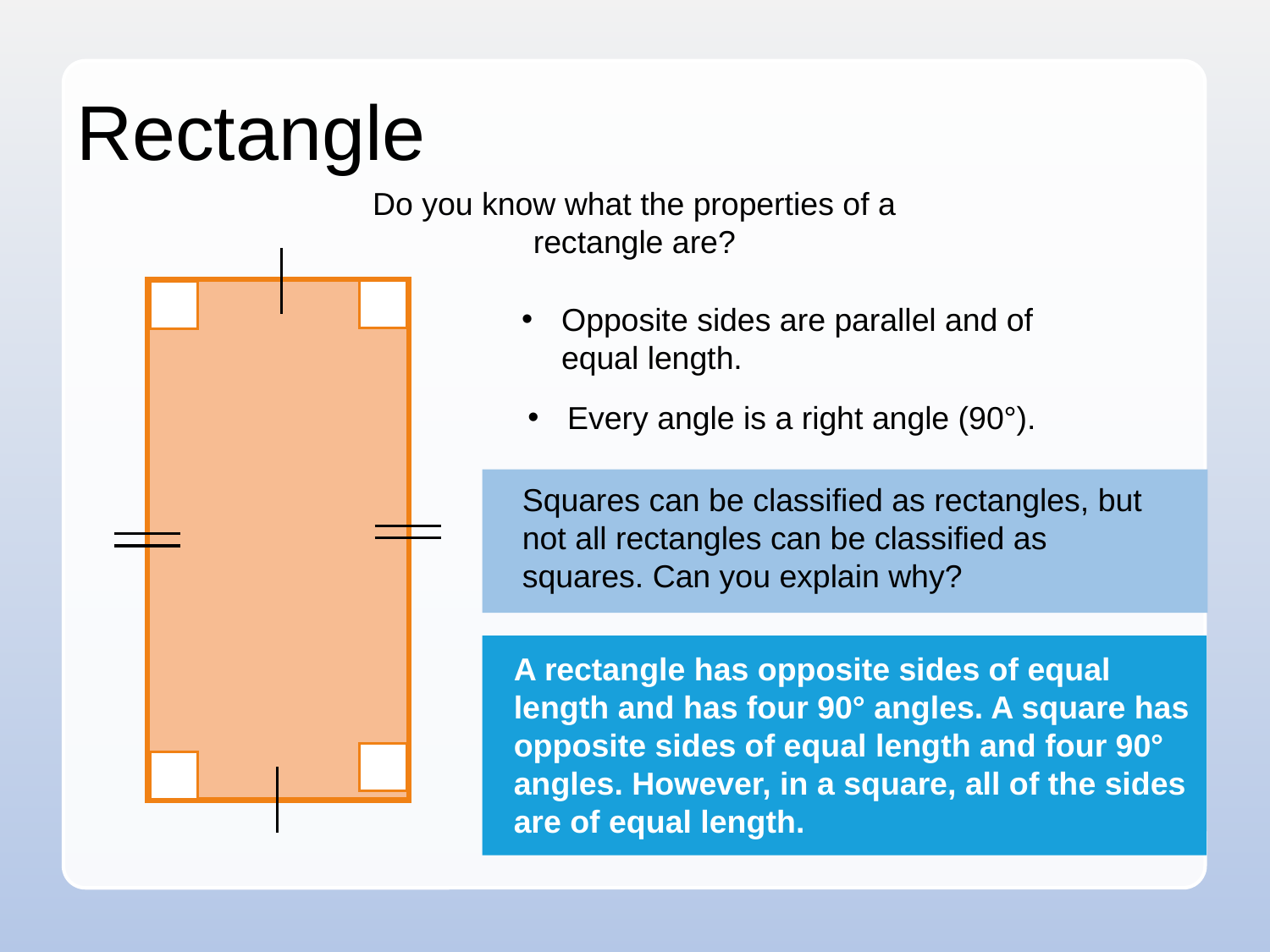

# Rectangle
Do you know what the properties of a rectangle are?

Opposite sides are parallel and of equal length.
Every angle is a right angle (90°).

Squares can be classified as rectangles, but not all rectangles can be classified as squares. Can you explain why?

A rectangle has opposite sides of equal length and has four 90° angles. A square has opposite sides of equal length and four 90° angles. However, in a square, all of the sides are of equal length.